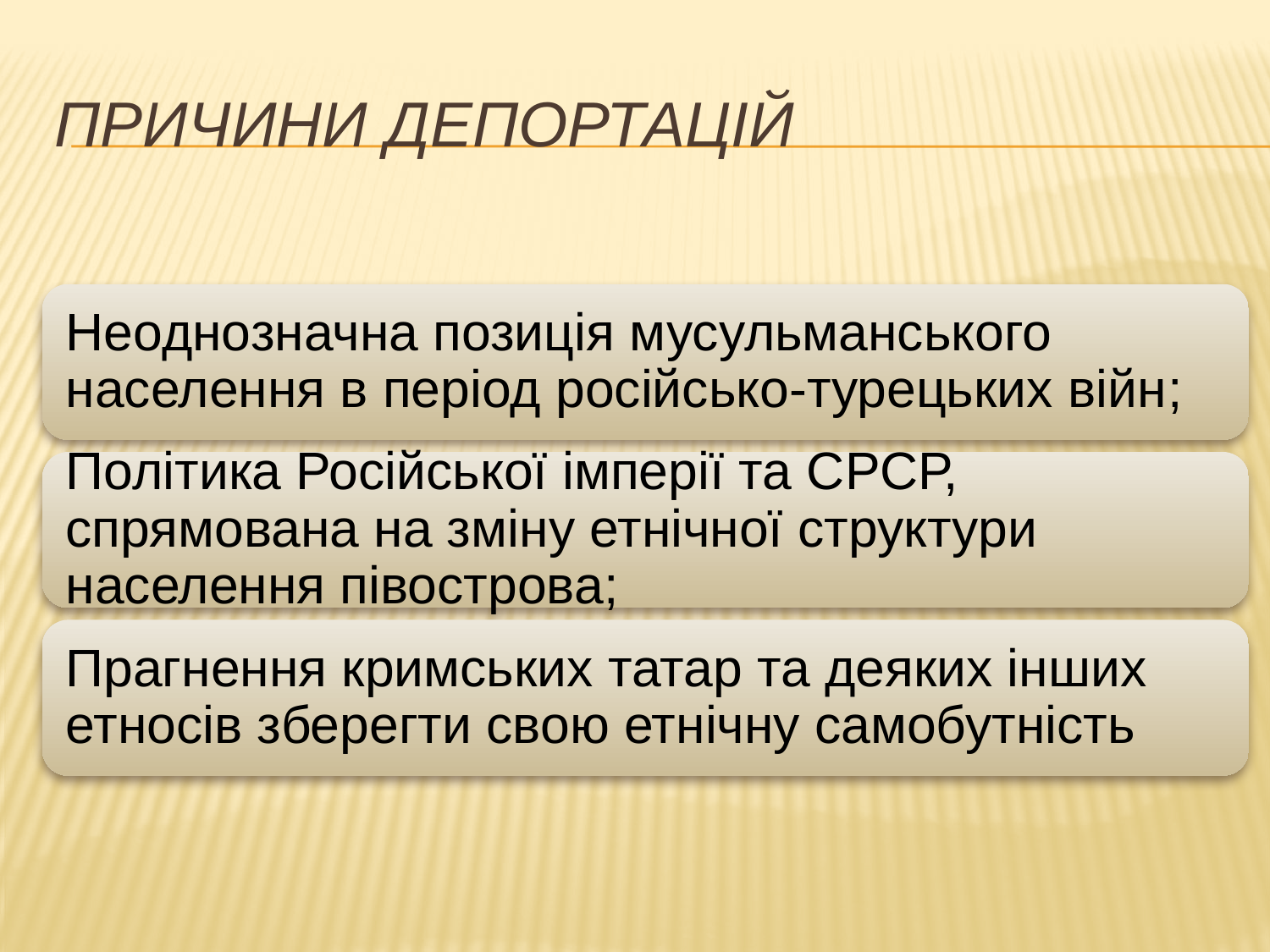

# Причини депортацій
Неоднозначна позиція мусульманського населення в період російсько-турецьких війн;
Політика Російської імперії та СРСР, спрямована на зміну етнічної структури населення півострова;
Прагнення кримських татар та деяких інших етносів зберегти свою етнічну самобутність